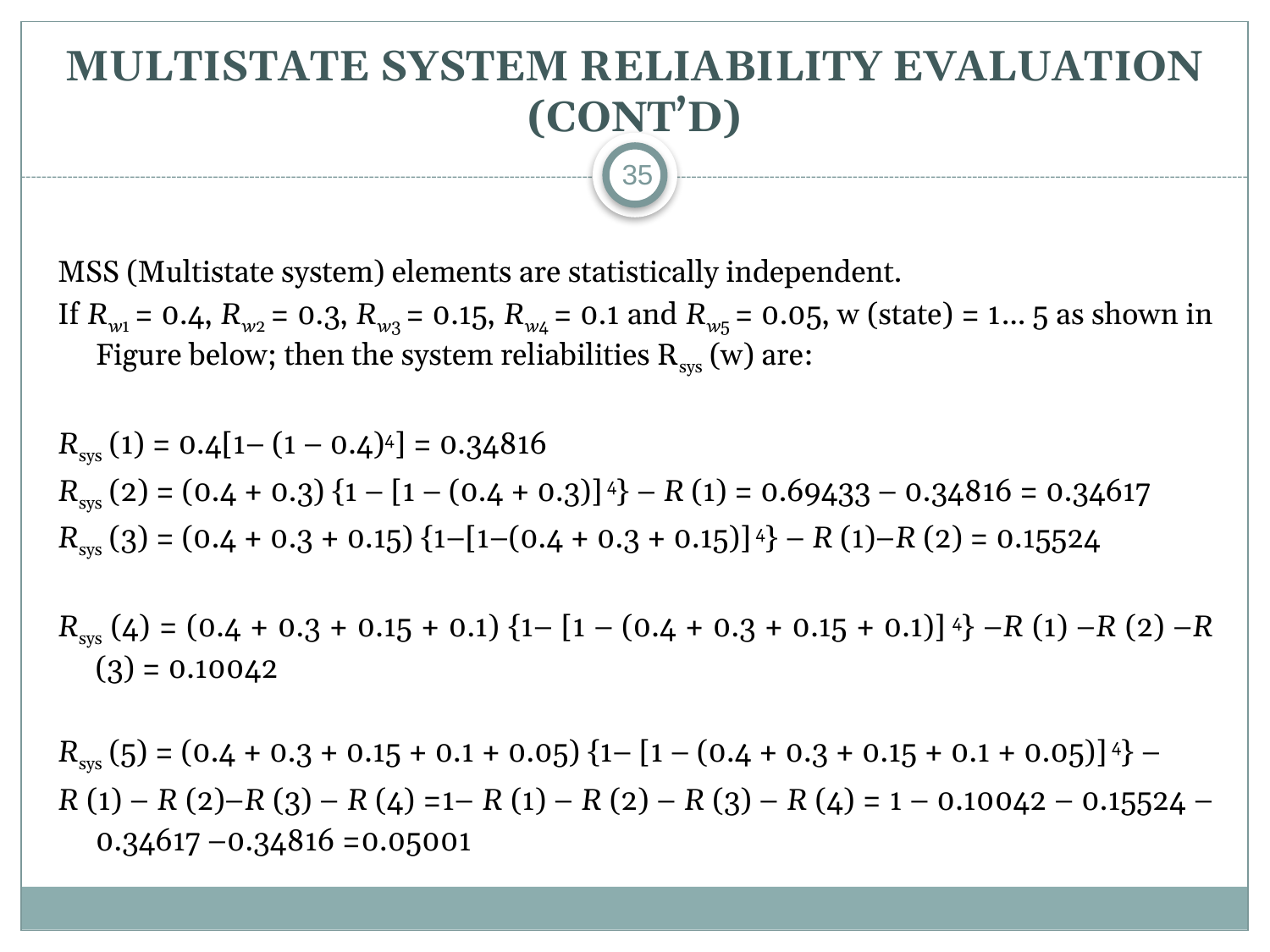

# MULTISTATE SYSTEM RELIABILITY EVALUATION (CONT’D)
35
MSS (Multistate system) elements are statistically independent.
If Rw1 = 0.4, Rw2 = 0.3, Rw3 = 0.15, Rw4 = 0.1 and Rw5 = 0.05, w (state) = 1… 5 as shown in Figure below; then the system reliabilities Rsys (w) are:

Rsys (1) = 0.4[1– (1 – 0.4)4] = 0.34816
Rsys (2) = (0.4 + 0.3) {1 – [1 – (0.4 + 0.3)] 4} – R (1) = 0.69433 – 0.34816 = 0.34617
Rsys (3) = (0.4 + 0.3 + 0.15) {1–[1–(0.4 + 0.3 + 0.15)] 4} – R (1)–R (2) = 0.15524

Rsys (4) = (0.4 + 0.3 + 0.15 + 0.1) {1– [1 – (0.4 + 0.3 + 0.15 + 0.1)] 4} –R (1) –R (2) –R (3) = 0.10042

Rsys (5) = (0.4 + 0.3 + 0.15 + 0.1 + 0.05) {1– [1 – (0.4 + 0.3 + 0.15 + 0.1 + 0.05)] 4} –
R (1) – R (2)–R (3) – R (4) =1– R (1) – R (2) – R (3) – R (4) = 1 – 0.10042 – 0.15524 – 0.34617 –0.34816 =0.05001